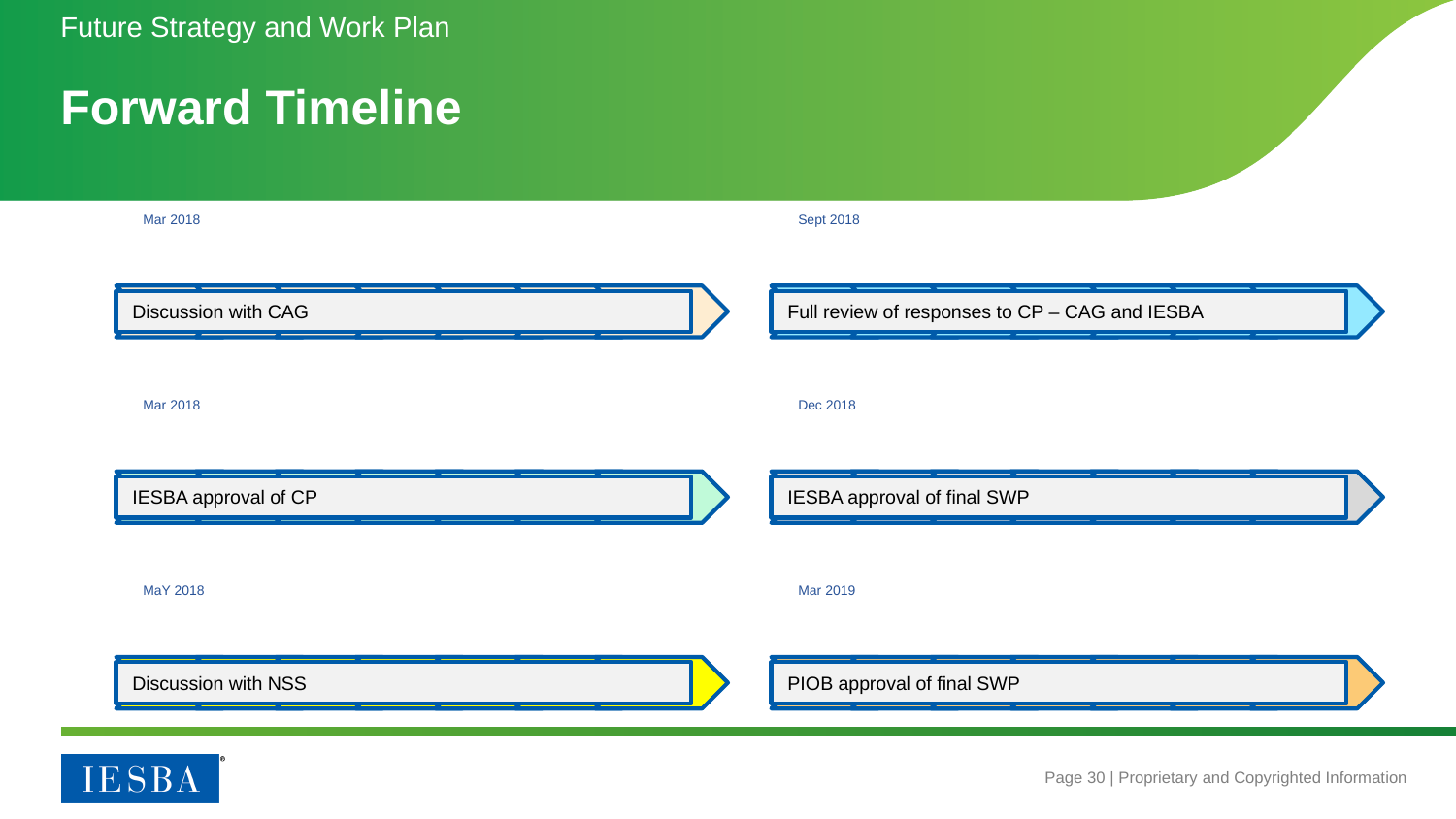

Future Strategy and Work Plan
# Forward Timeline
Mar 2018
Discussion with CAG
Mar 2018
IESBA approval of CP
MaY 2018
Discussion with NSS
Sept 2018
Full review of responses to CP – CAG and IESBA
Dec 2018
IESBA approval of final SWP
Mar 2019
PIOB approval of final SWP